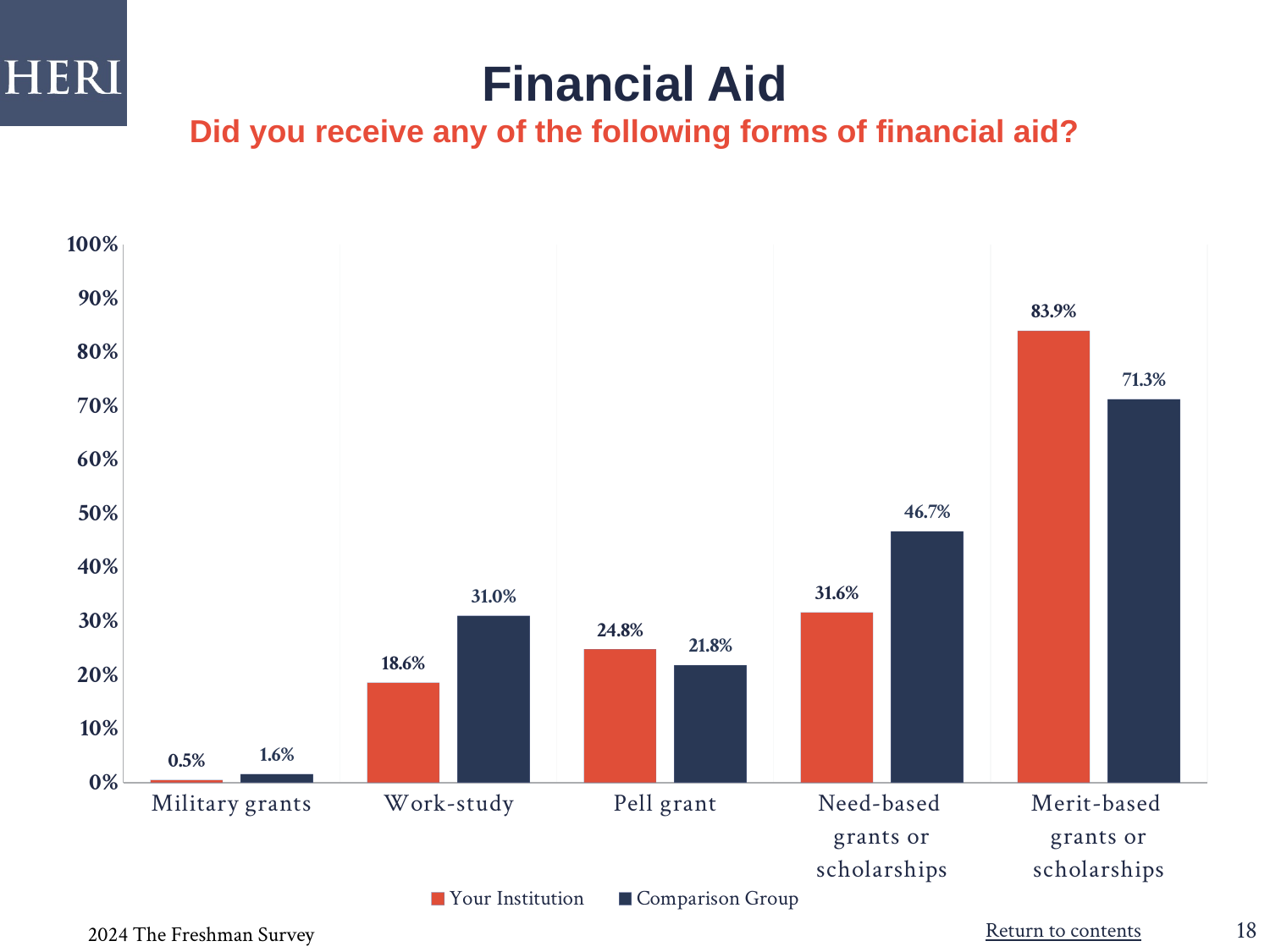

# Financial Aid Did you receive any of the following forms of financial aid?

### Chart

| Category | Your Institution | Comparison Group |
|---|---|---|
| Military grants | 0.0048 | 0.0157 |
| Work-study | 0.1857 | 0.3101 |
| Pell grant | 0.2476 | 0.2181 |
| Need-based
grants or scholarships | 0.3163 | 0.467 |
| Merit-based
grants or scholarships | 0.8394 | 0.7125 |
2024 The Freshman Survey
Return to contents
18